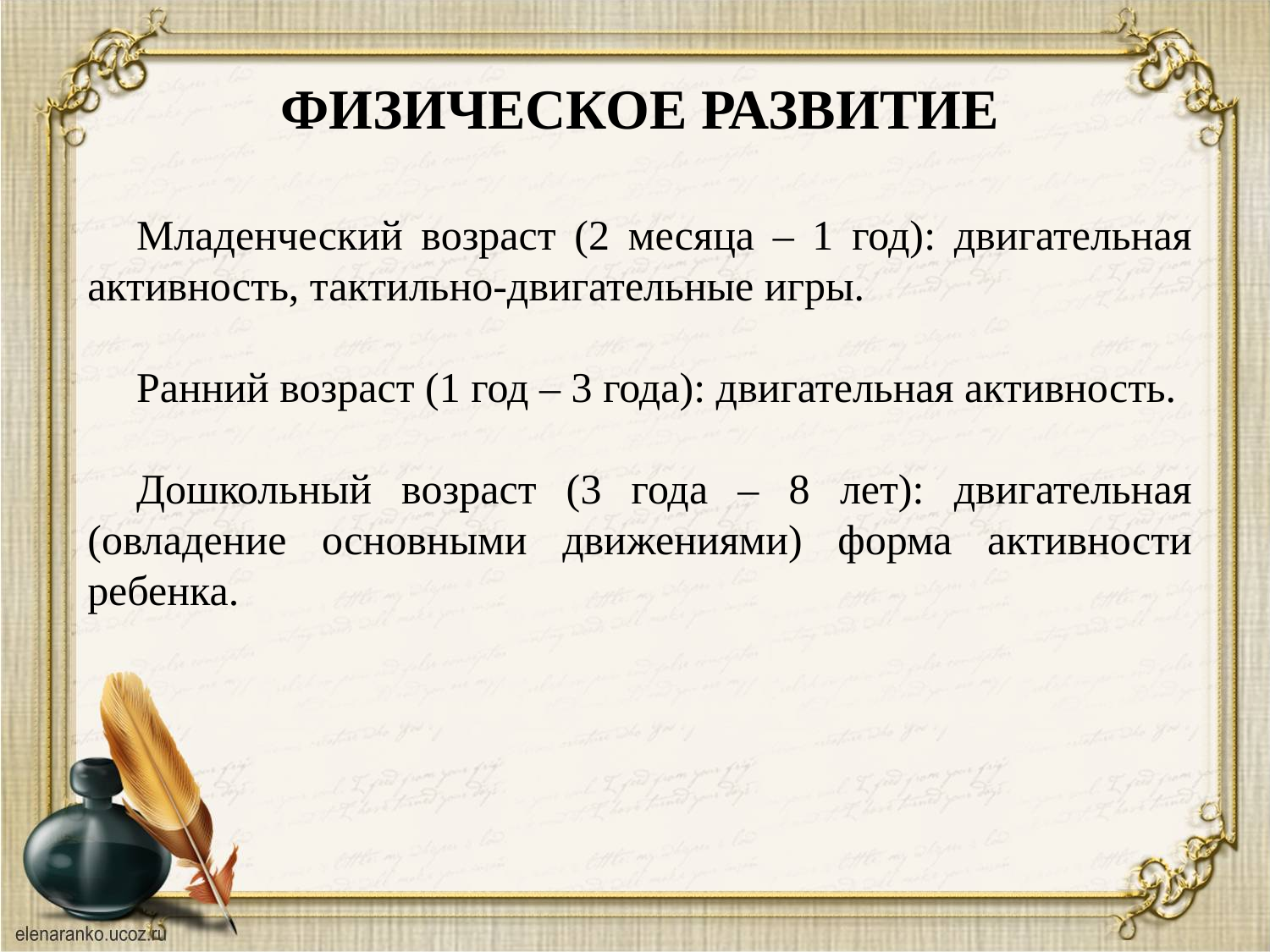

ФИЗИЧЕСКОЕ РАЗВИТИЕ

Младенческий возраст (2 месяца – 1 год): двигательная активность, тактильно-двигательные игры.

Ранний возраст (1 год – 3 года): двигательная активность.

Дошкольный возраст (3 года – 8 лет): двигательная (овладение основными движениями) форма активности ребенка.